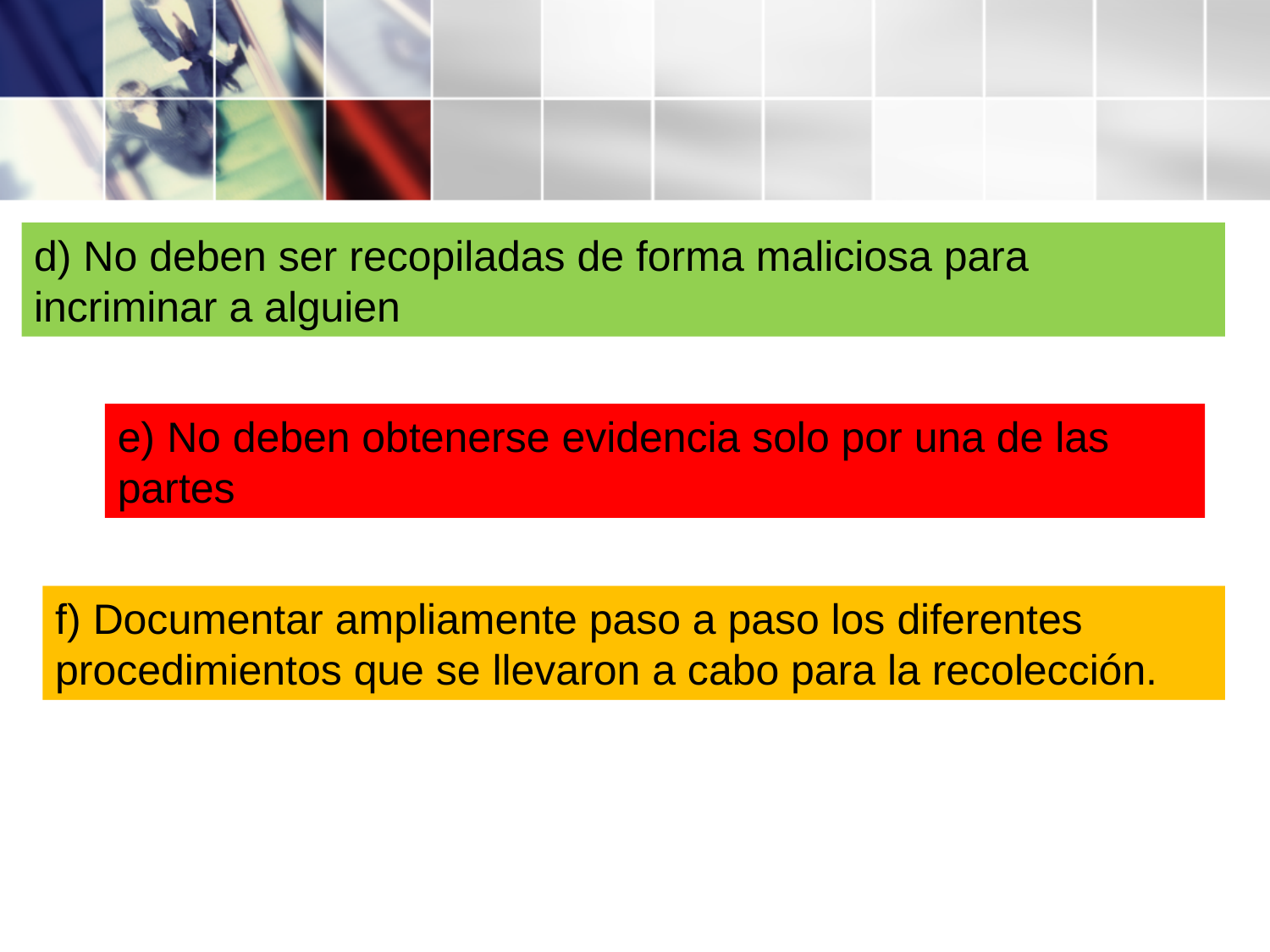

d) No deben ser recopiladas de forma maliciosa para incriminar a alguien
e) No deben obtenerse evidencia solo por una de las partes
f) Documentar ampliamente paso a paso los diferentes procedimientos que se llevaron a cabo para la recolección.